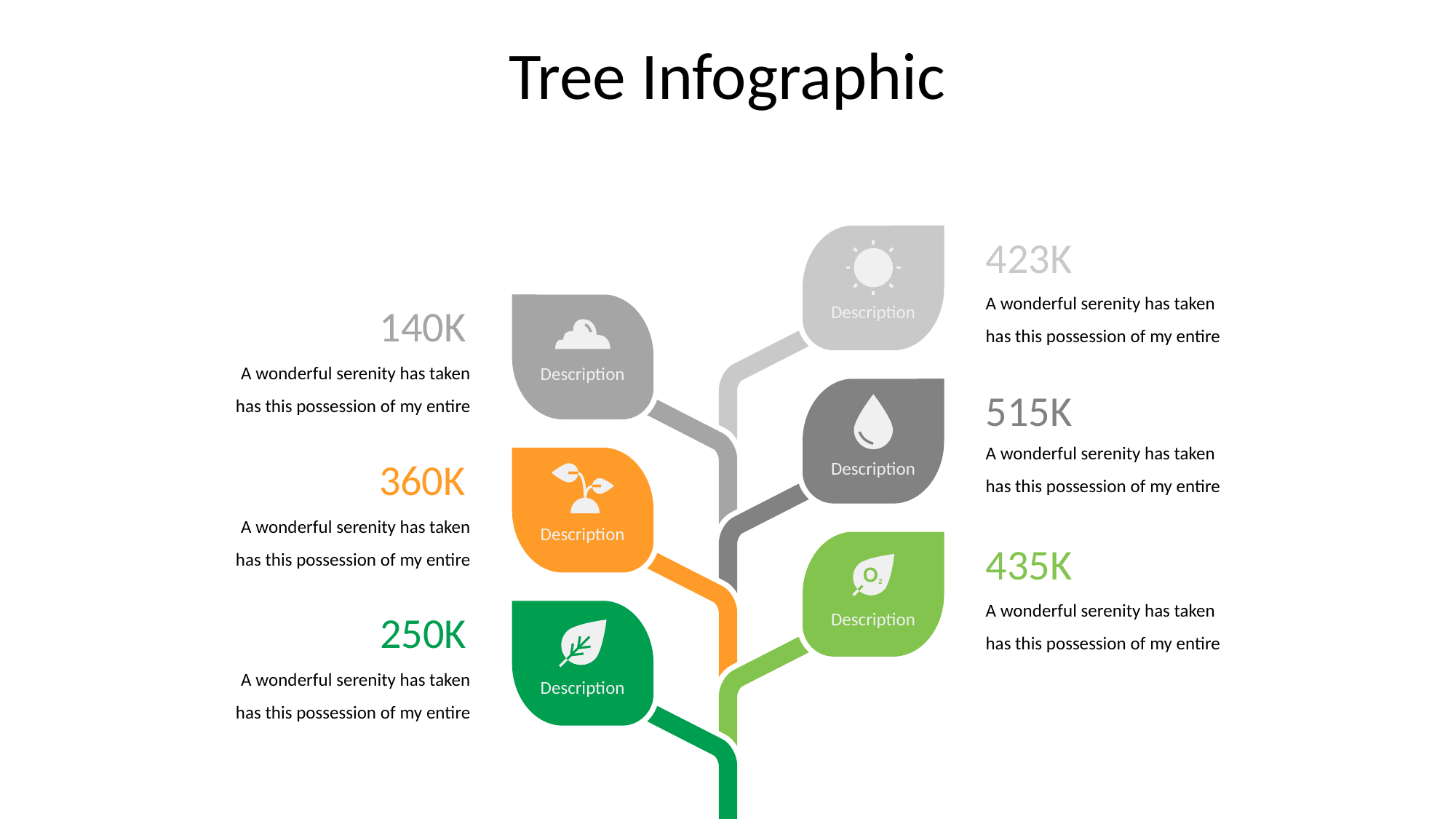

Tree Infographic

423K

A wonderful serenity has taken has this possession of my entire
140K

Description

A wonderful serenity has taken has this possession of my entire
Description
515K

A wonderful serenity has taken has this possession of my entire
360K

Description

A wonderful serenity has taken has this possession of my entire
Description
435K

A wonderful serenity has taken has this possession of my entire
250K

Description

A wonderful serenity has taken has this possession of my entire
Description